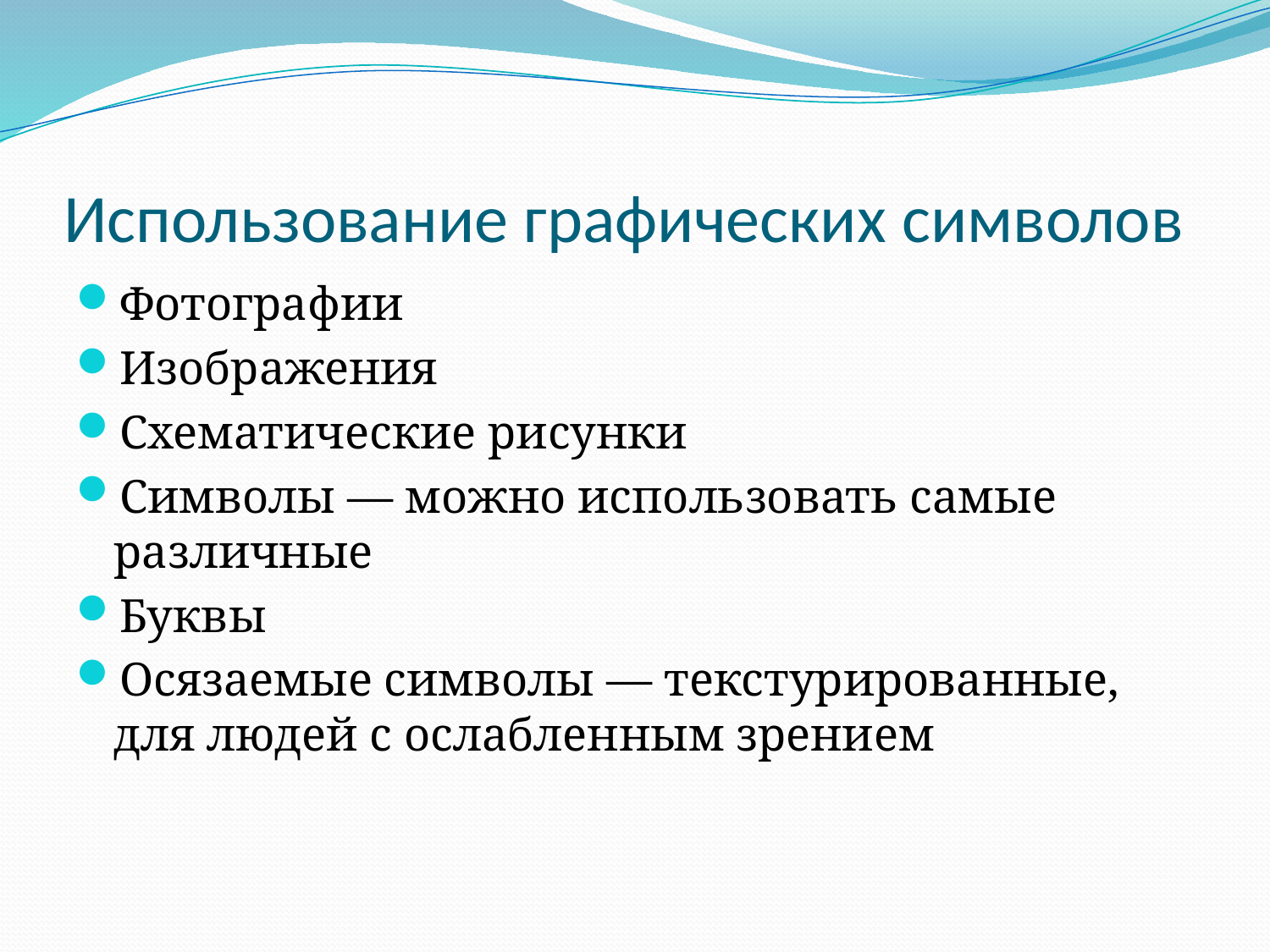

# Использование графических символов
Фотографии
Изображения
Схематические рисунки
Символы — можно использовать самые различные
Буквы
Осязаемые символы — текстурированные, для людей с ослабленным зрением